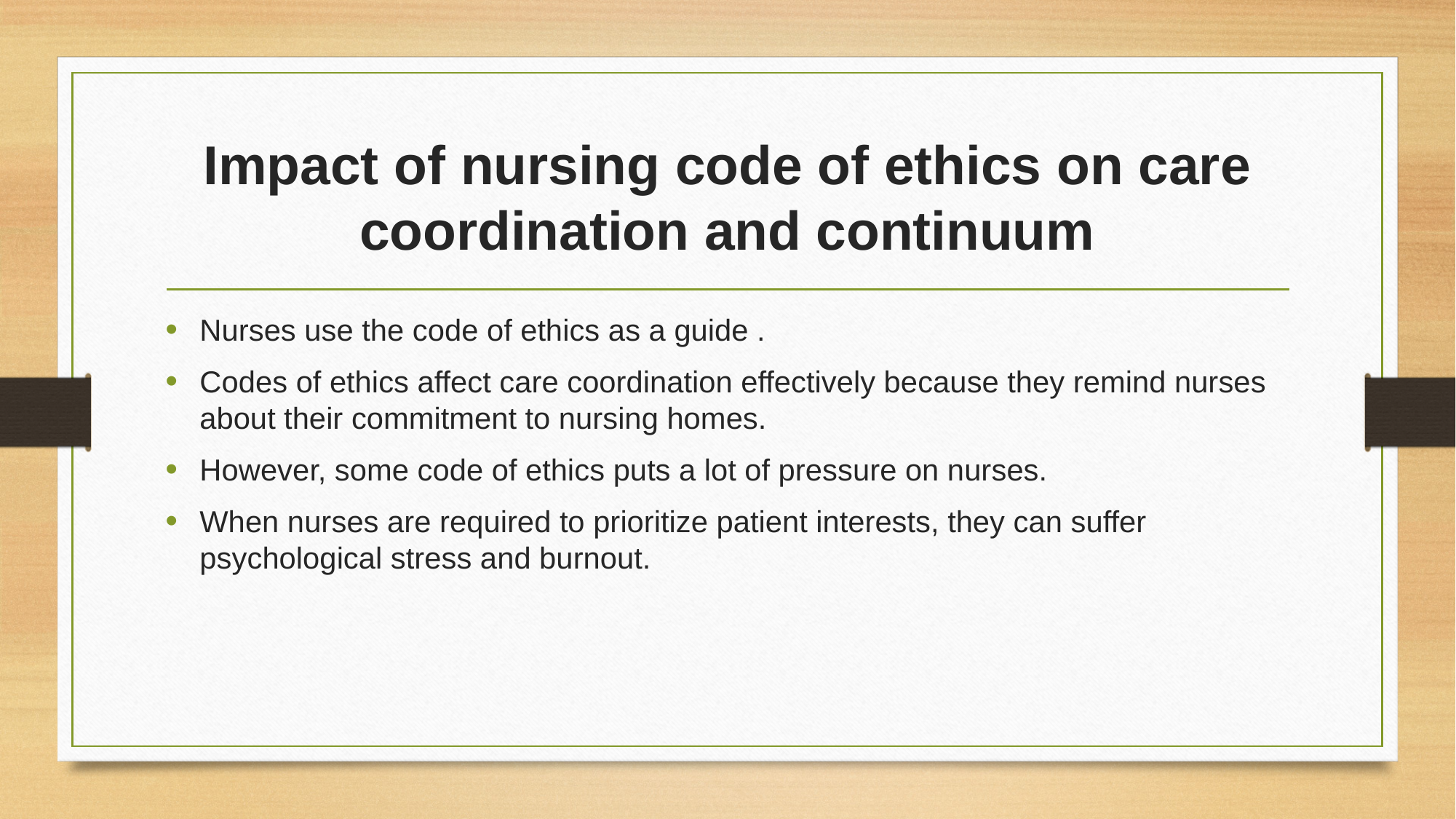

# Impact of nursing code of ethics on care coordination and continuum
Nurses use the code of ethics as a guide .
Codes of ethics affect care coordination effectively because they remind nurses about their commitment to nursing homes.
However, some code of ethics puts a lot of pressure on nurses.
When nurses are required to prioritize patient interests, they can suffer psychological stress and burnout.